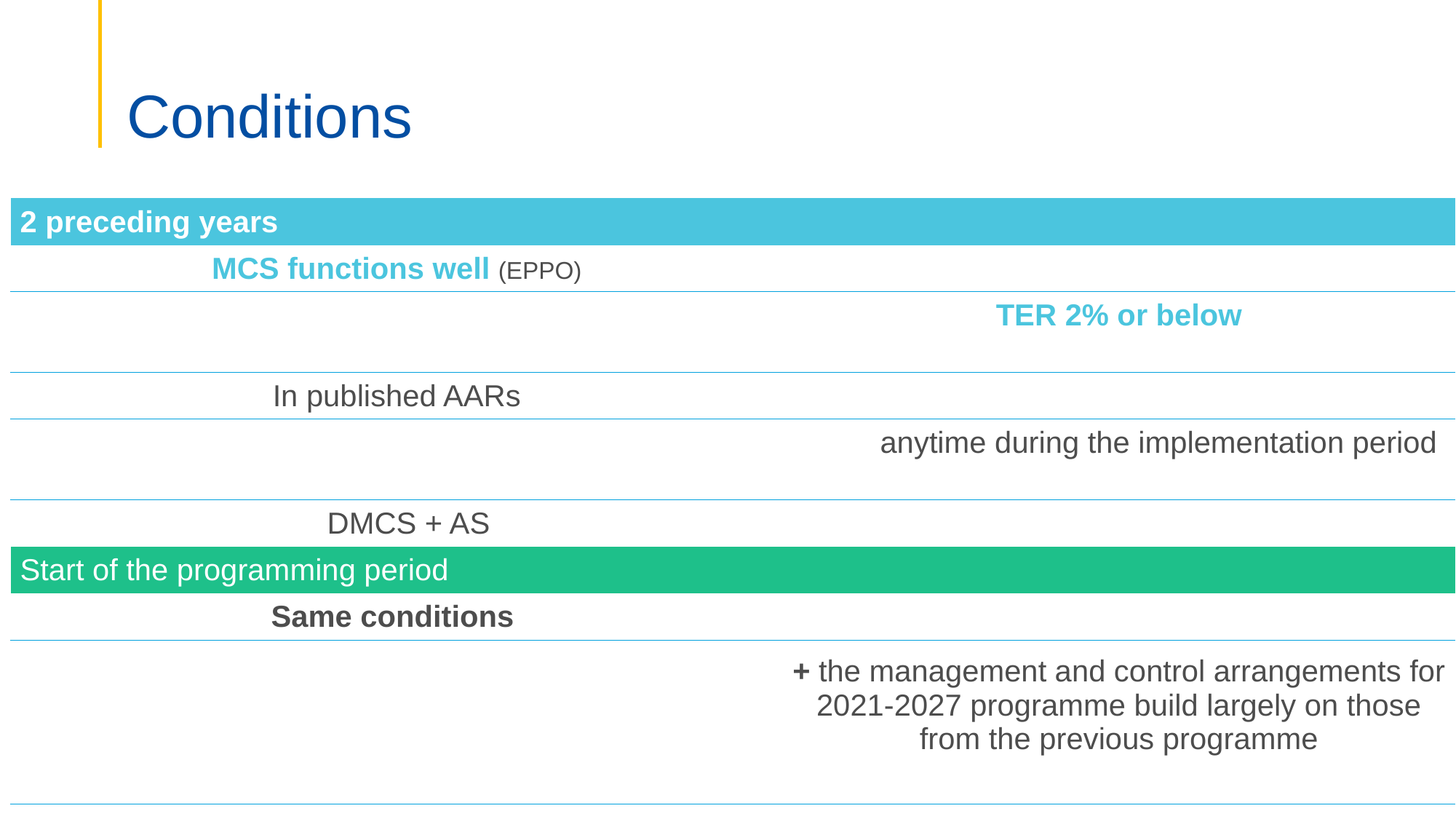

# Conditions
|  |  |  |  |
| --- | --- | --- | --- |
| 2 preceding years |  |  |  |
| MCS functions well (EPPO) |  |  |  |
|  | TER 2% or below |  |  |
| In published AARs |  |  |  |
|  | anytime during the implementation period |  |  |
| DMCS + AS |  |  |  |
| Start of the programming period |  |  |  |
| Same conditions |  |  |  |
|  | + the management and control arrangements for 2021-2027 programme build largely on those from the previous programme |  |  |
|  |  |  |  |